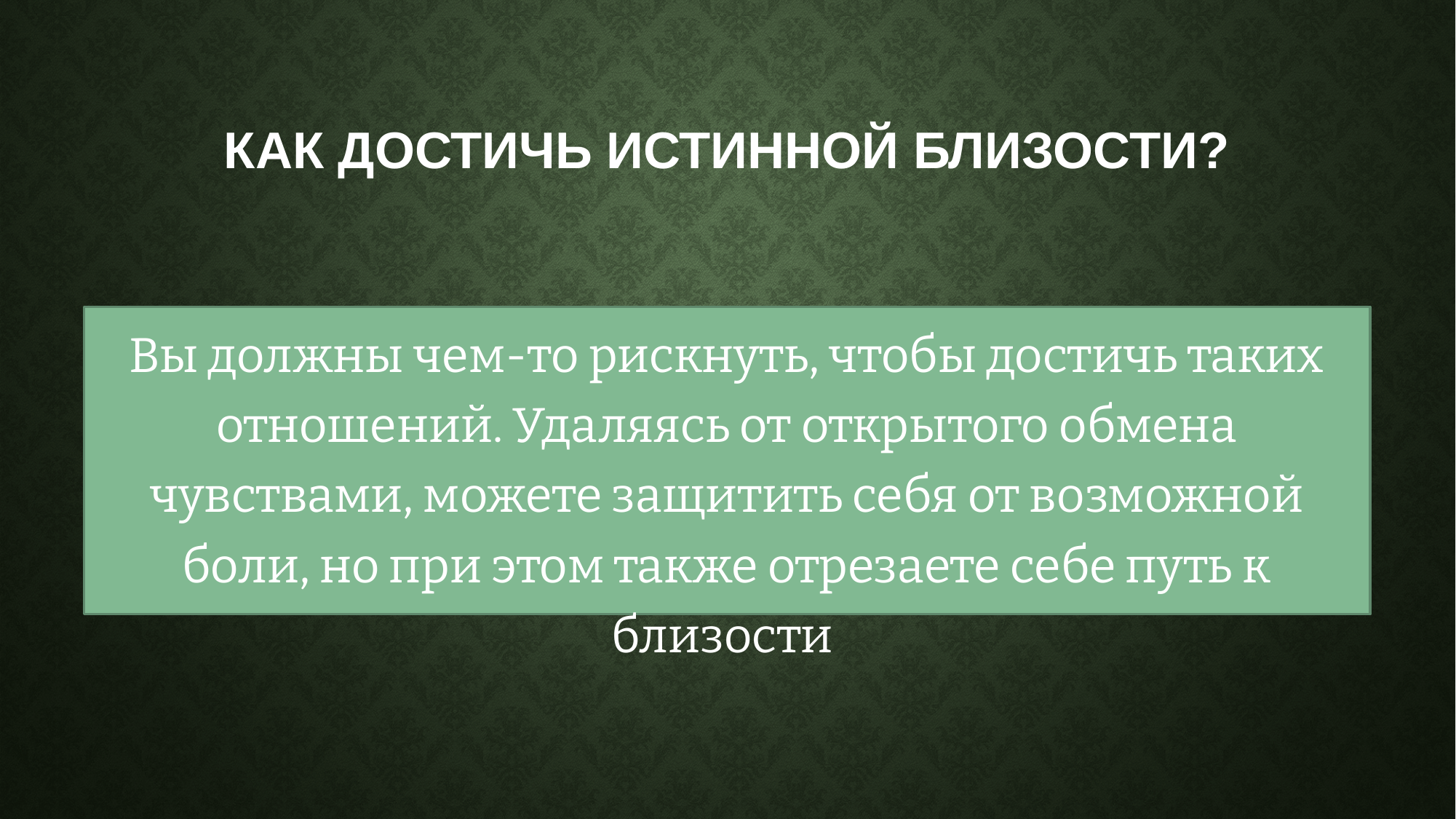

# Как достичь истинной близости?

Вы должны чем-то рискнуть, чтобы достичь таких отношений. Удаляясь от открытого обмена чувствами, можете защитить себя от возможной боли, но при этом также отрезаете себе путь к близости